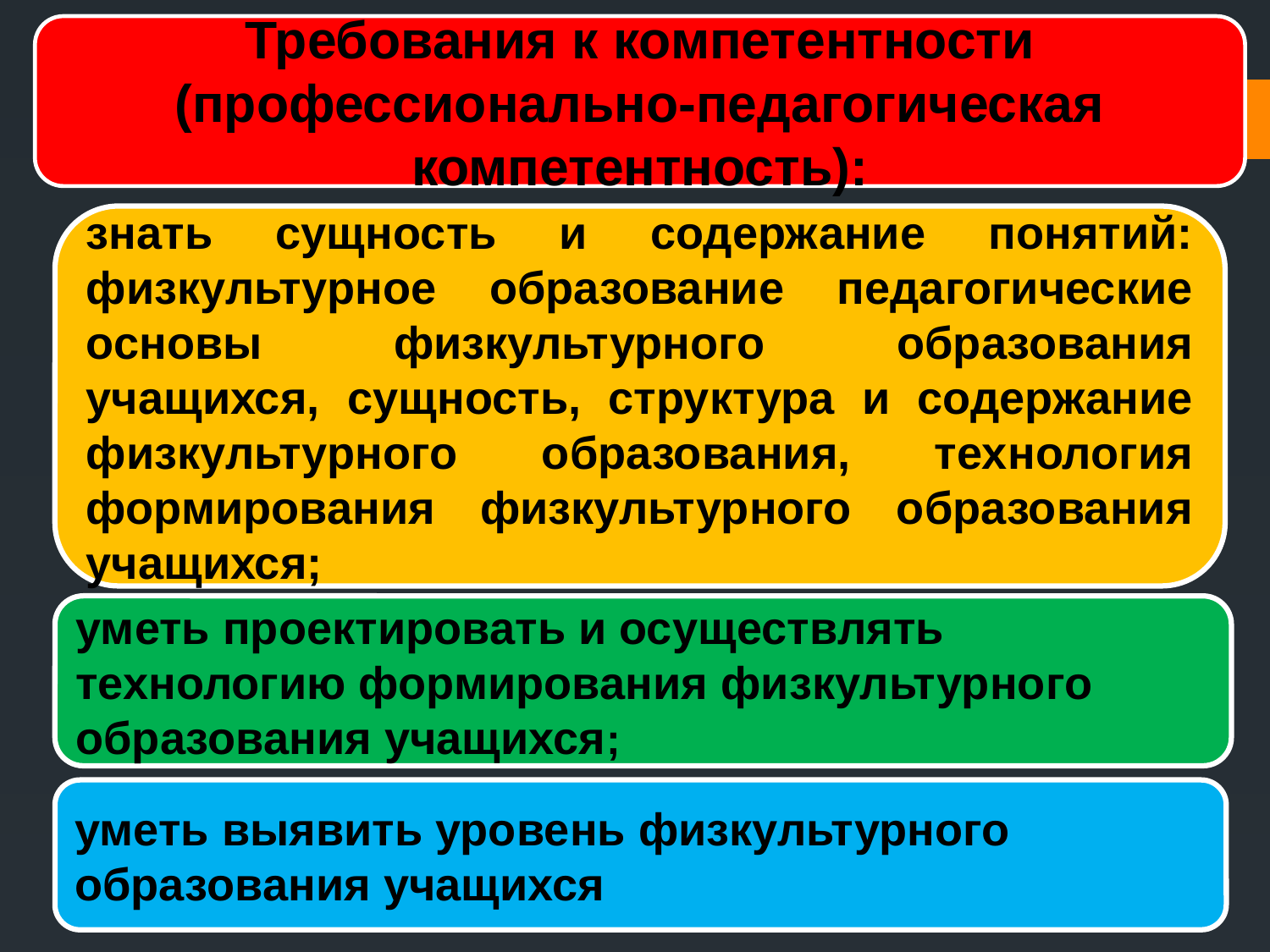

Требования к компетентности (профессионально-педагогическая компетентность):
знать сущность и содержание понятий: физкультурное образование педагогические основы физкультурного образования учащихся, сущность, структура и содержание физкультурного образования, технология формирования физкультурного образования учащихся;
уметь проектировать и осуществлять технологию формирования физкультурного образования учащихся;
уметь выявить уровень физкультурного образования учащихся